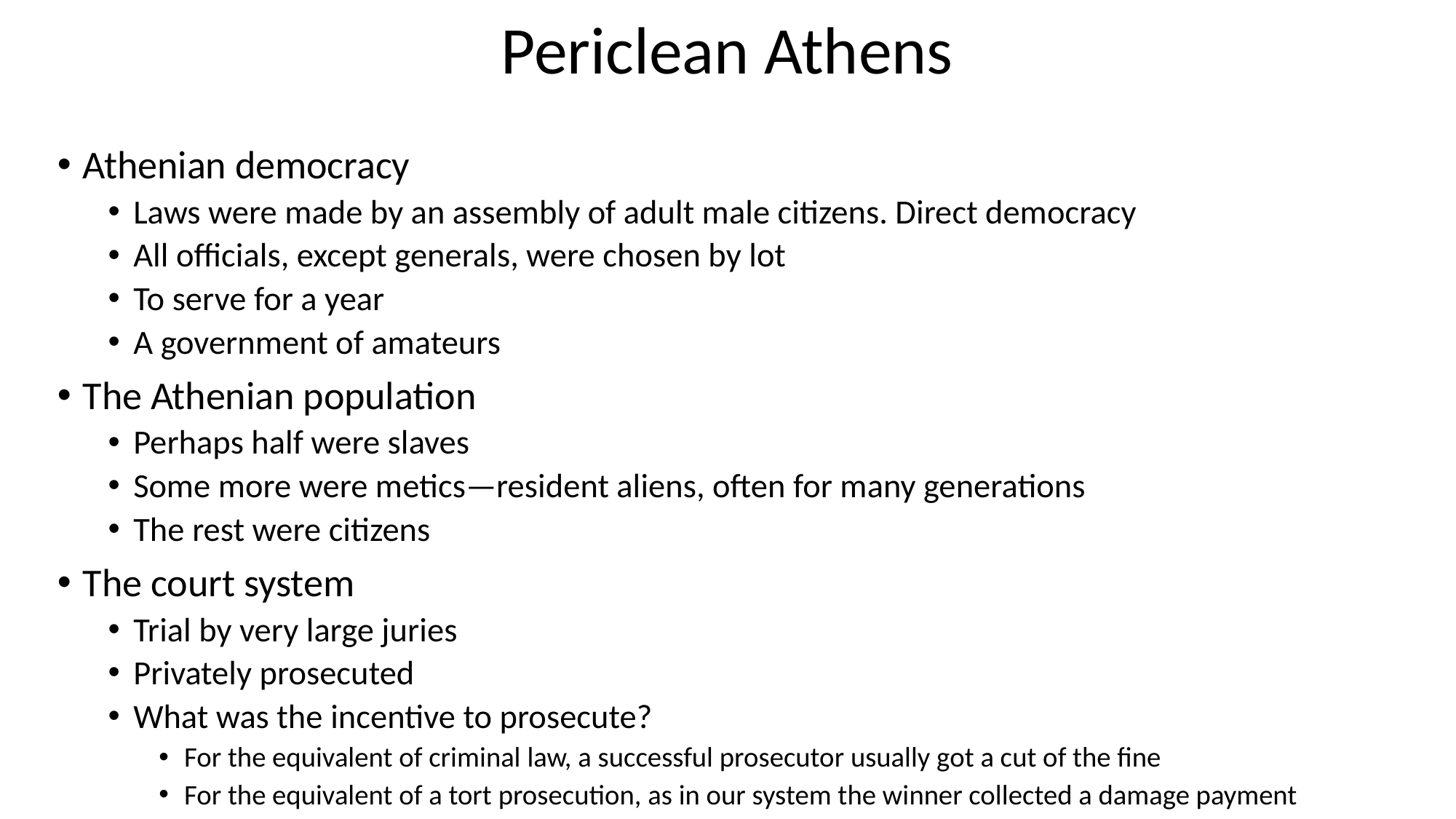

# Periclean Athens
Athenian democracy
Laws were made by an assembly of adult male citizens. Direct democracy
All officials, except generals, were chosen by lot
To serve for a year
A government of amateurs
The Athenian population
Perhaps half were slaves
Some more were metics—resident aliens, often for many generations
The rest were citizens
The court system
Trial by very large juries
Privately prosecuted
What was the incentive to prosecute?
For the equivalent of criminal law, a successful prosecutor usually got a cut of the fine
For the equivalent of a tort prosecution, as in our system the winner collected a damage payment